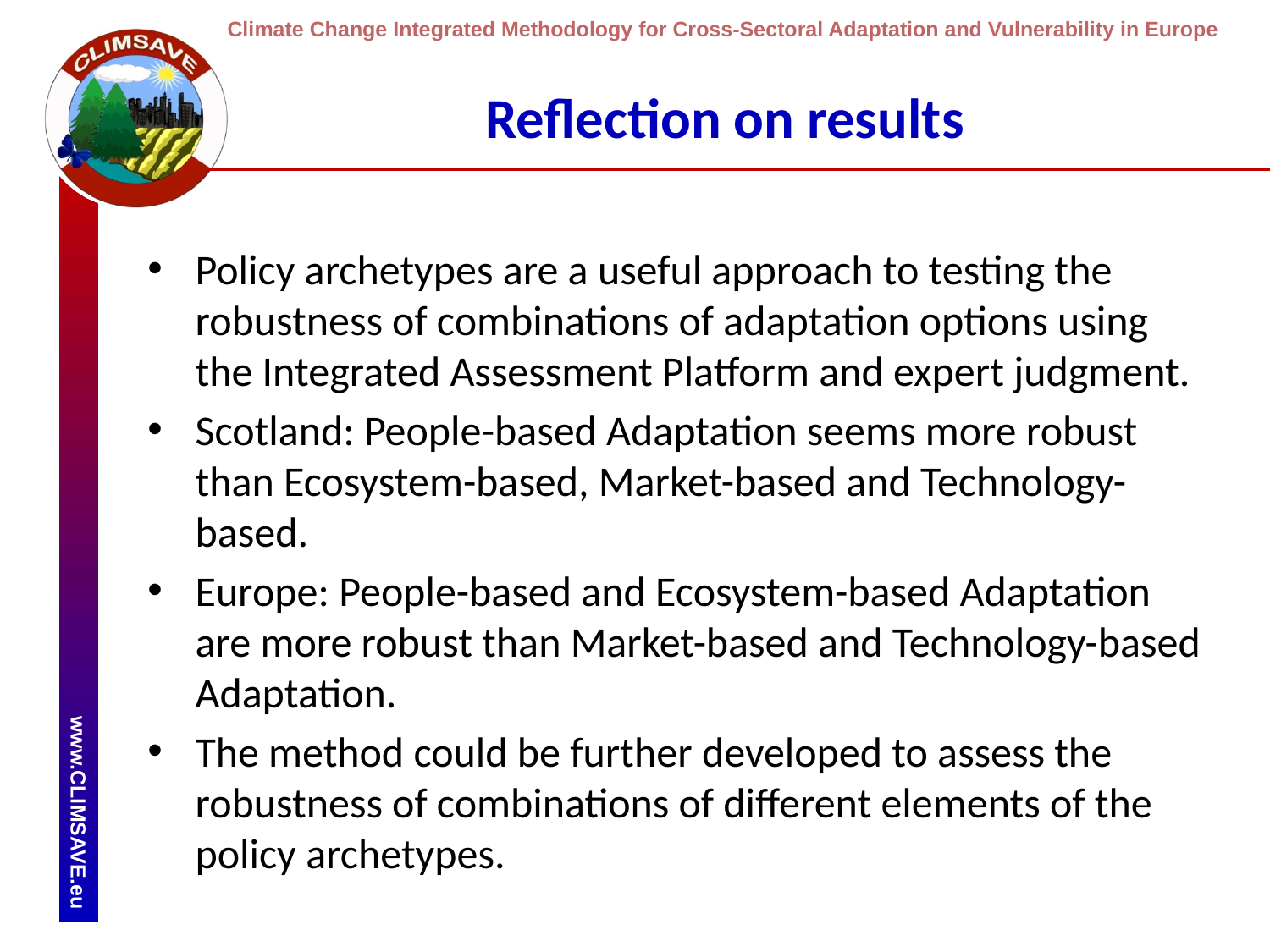

# Reflection on results
Policy archetypes are a useful approach to testing the robustness of combinations of adaptation options using the Integrated Assessment Platform and expert judgment.
Scotland: People-based Adaptation seems more robust than Ecosystem-based, Market-based and Technology-based.
Europe: People-based and Ecosystem-based Adaptation are more robust than Market-based and Technology-based Adaptation.
The method could be further developed to assess the robustness of combinations of different elements of the policy archetypes.